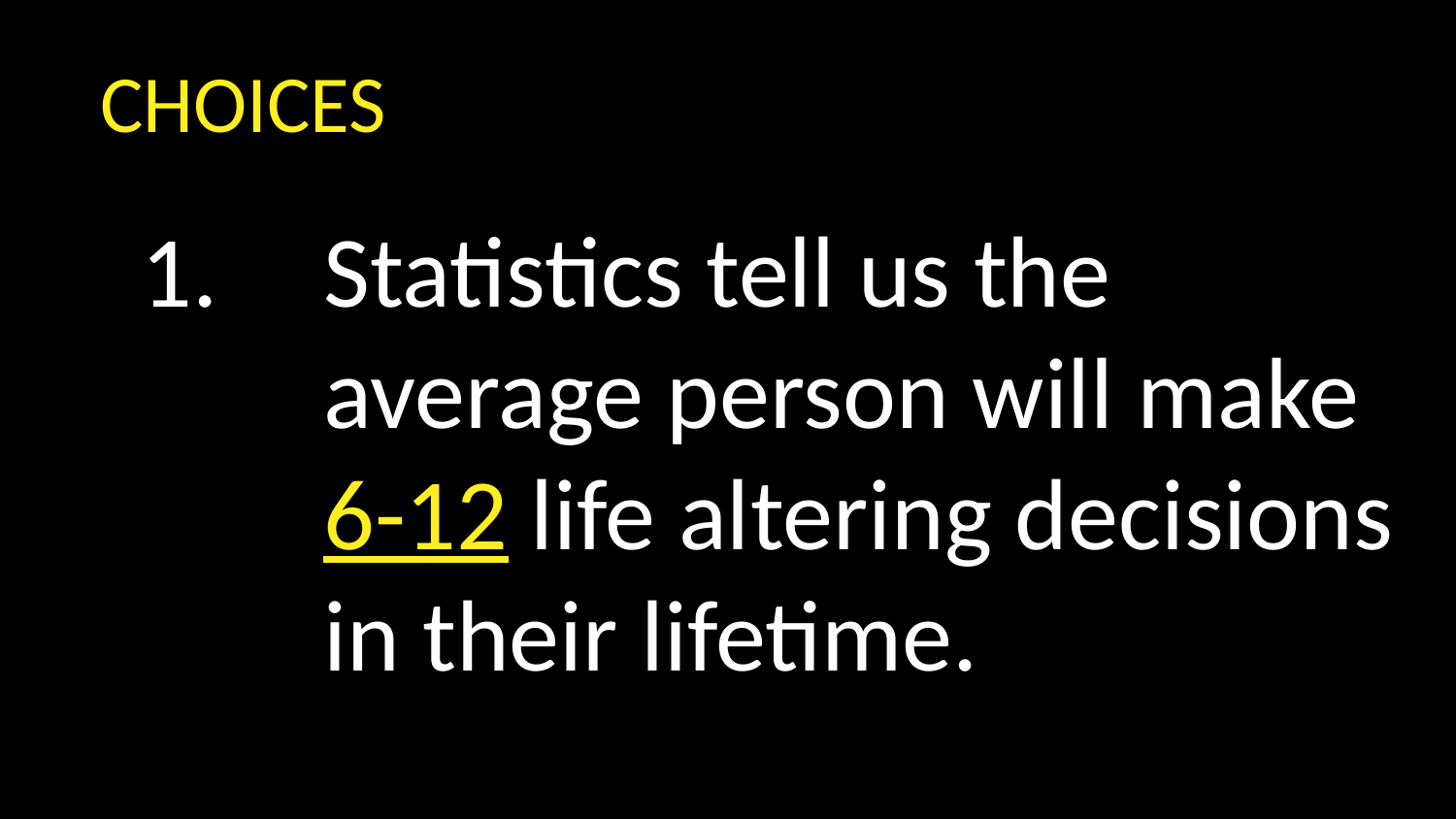

CHOICES
Statistics tell us the average person will make 6-12 life altering decisions in their lifetime.